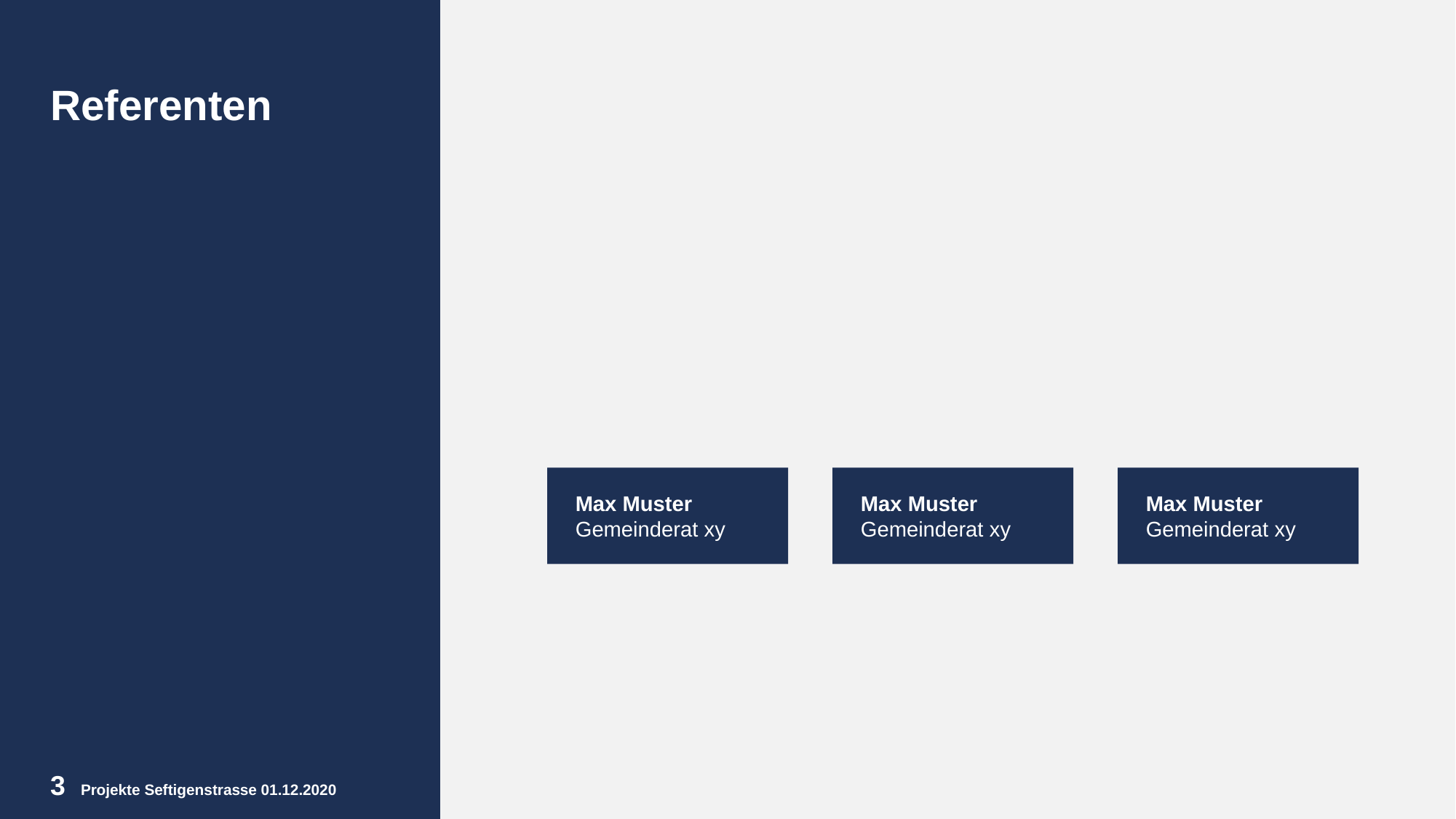

Referenten

Max Muster
Gemeinderat xy
Max Muster
Gemeinderat xy
Max Muster
Gemeinderat xy
3  Projekte Seftigenstrasse 01.12.2020